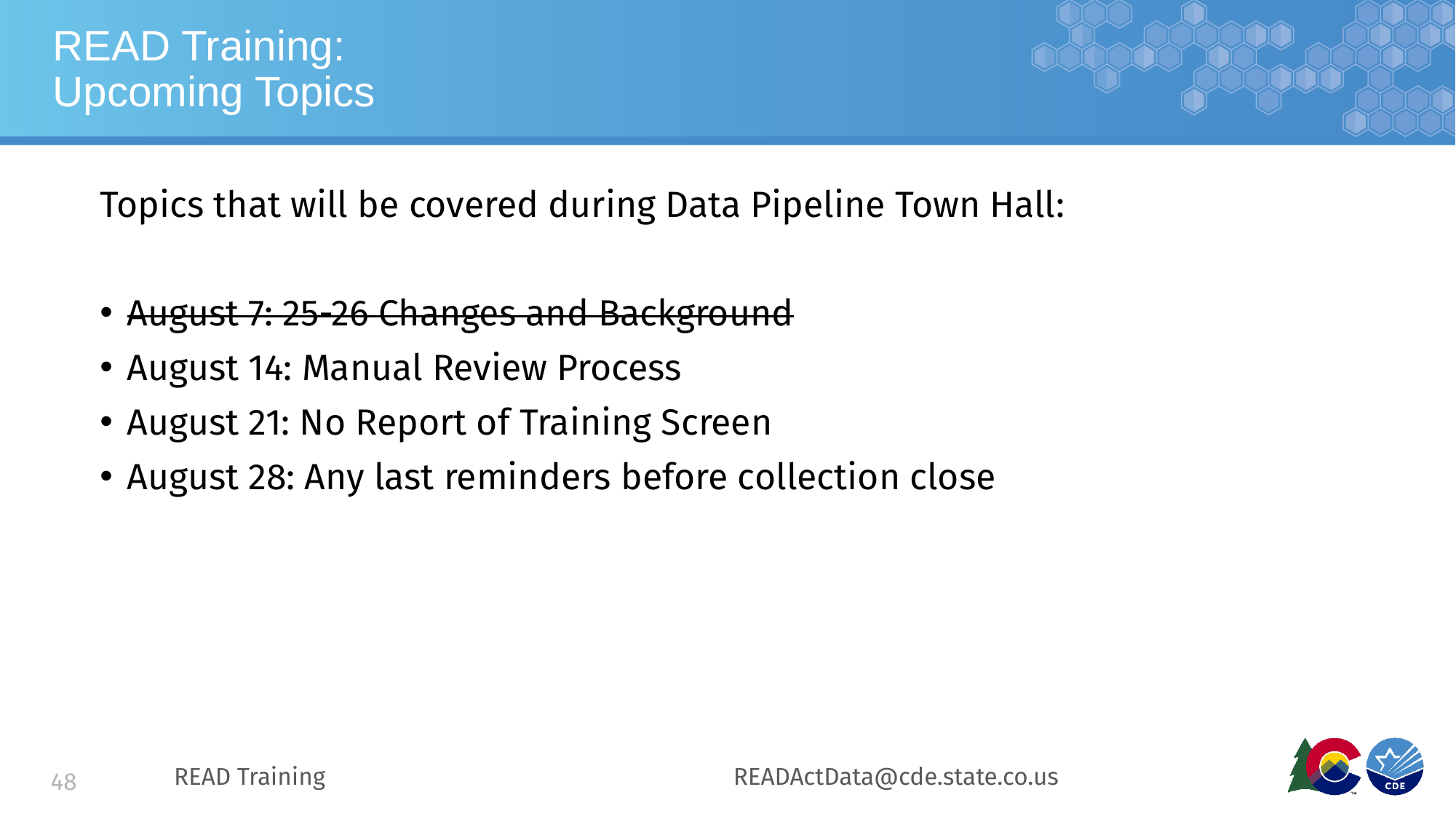

# READ Training: Upcoming Topics
Topics that will be covered during Data Pipeline Town Hall:

August 7: 25-26 Changes and Background
August 14: Manual Review Process
August 21: No Report of Training Screen
August 28: Any last reminders before collection close
READ Training
READActData@cde.state.co.us
48